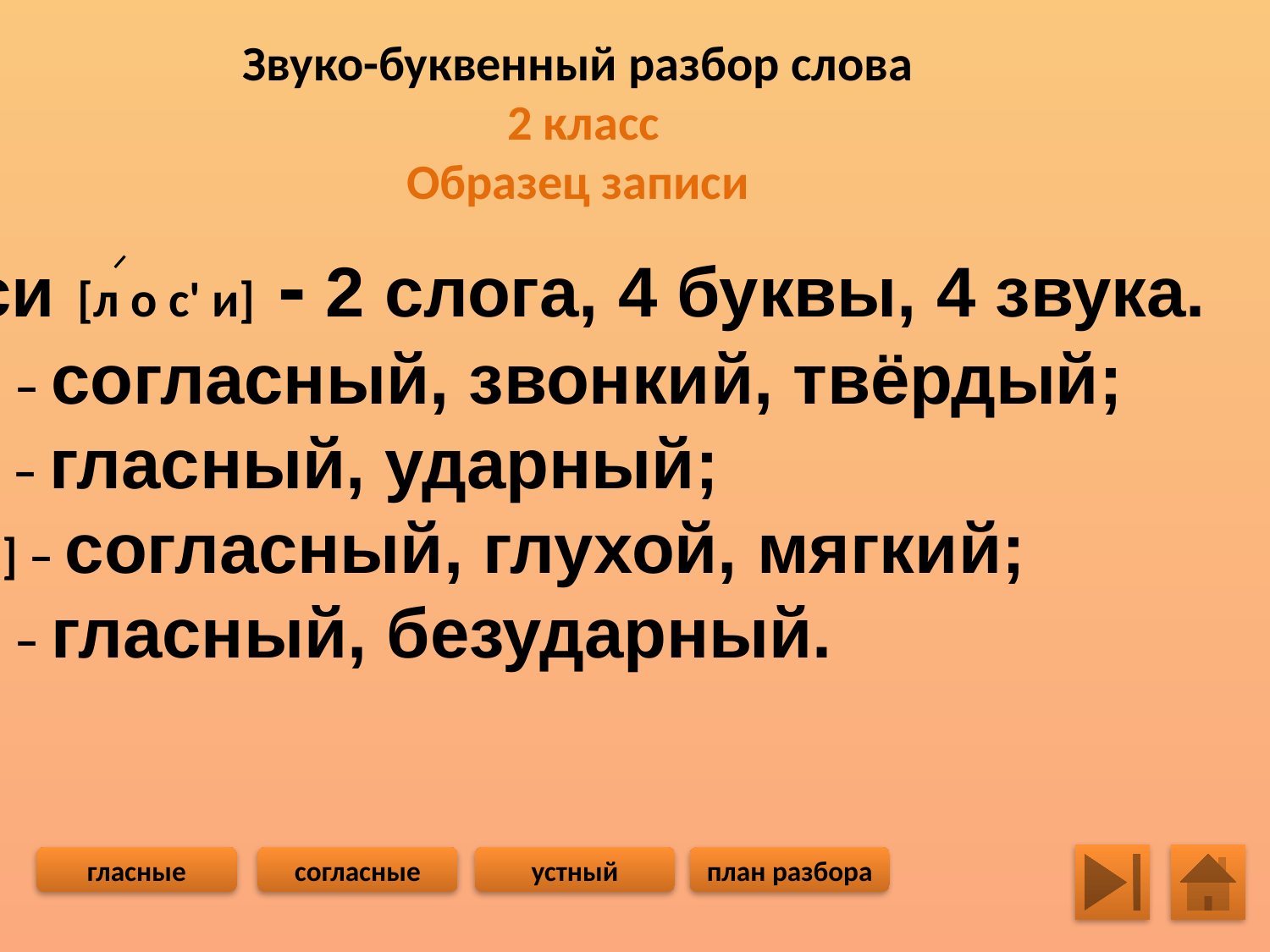

Звуко-буквенный разбор слова
 2 класс
Образец записи
Лоси  [л о с' и]  - 2 слога, 4 буквы, 4 звука.
л [л] – согласный, звонкий, твёрдый;
о [о] – гласный, ударный;
с  [с' ] – согласный, глухой, мягкий;
и [и] – гласный, безударный.

гласные
согласные
устный
план разбора